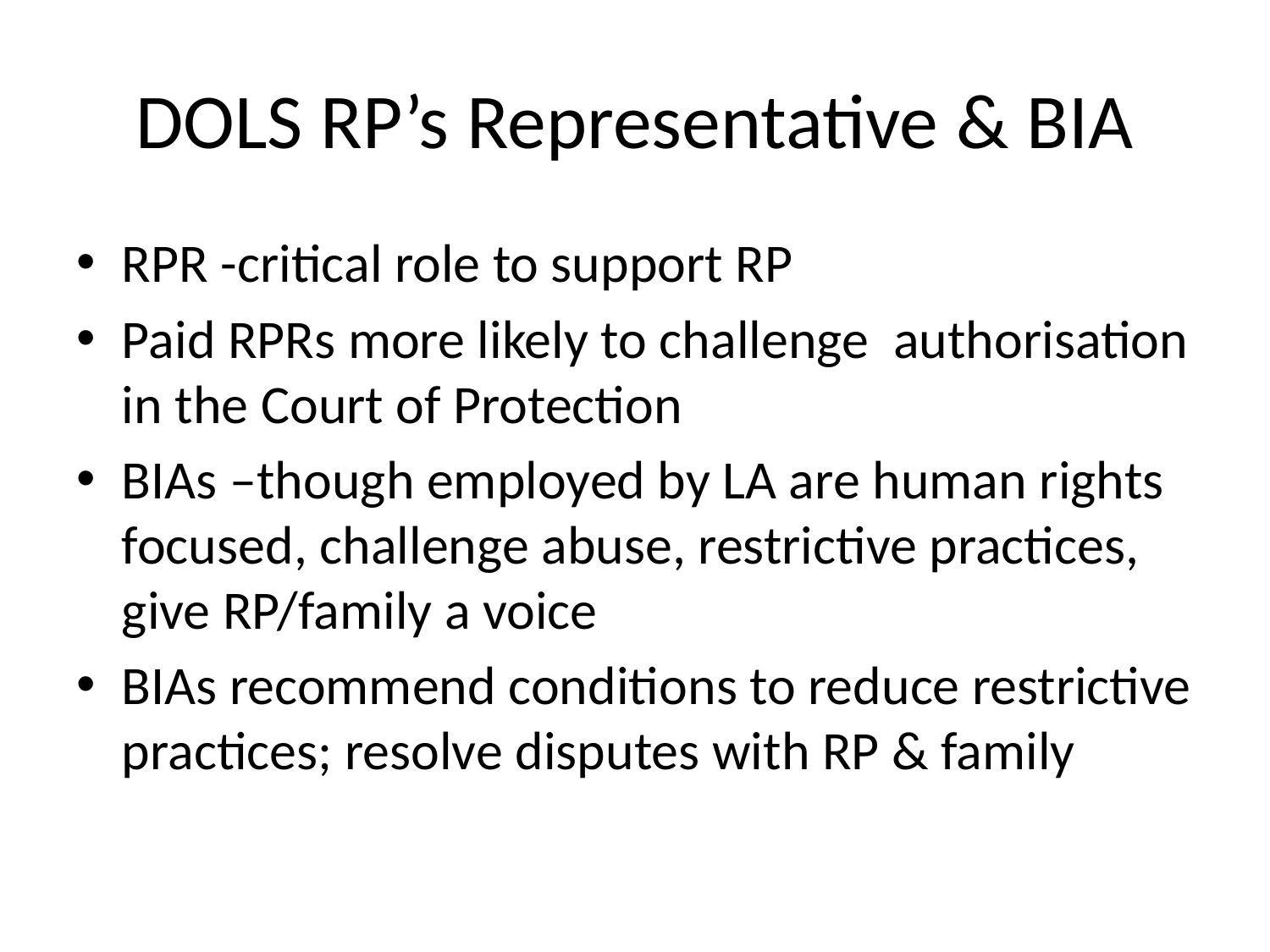

# DOLS RP’s Representative & BIA
RPR -critical role to support RP
Paid RPRs more likely to challenge  authorisation in the Court of Protection
BIAs –though employed by LA are human rights focused, challenge abuse, restrictive practices, give RP/family a voice
BIAs recommend conditions to reduce restrictive practices; resolve disputes with RP & family